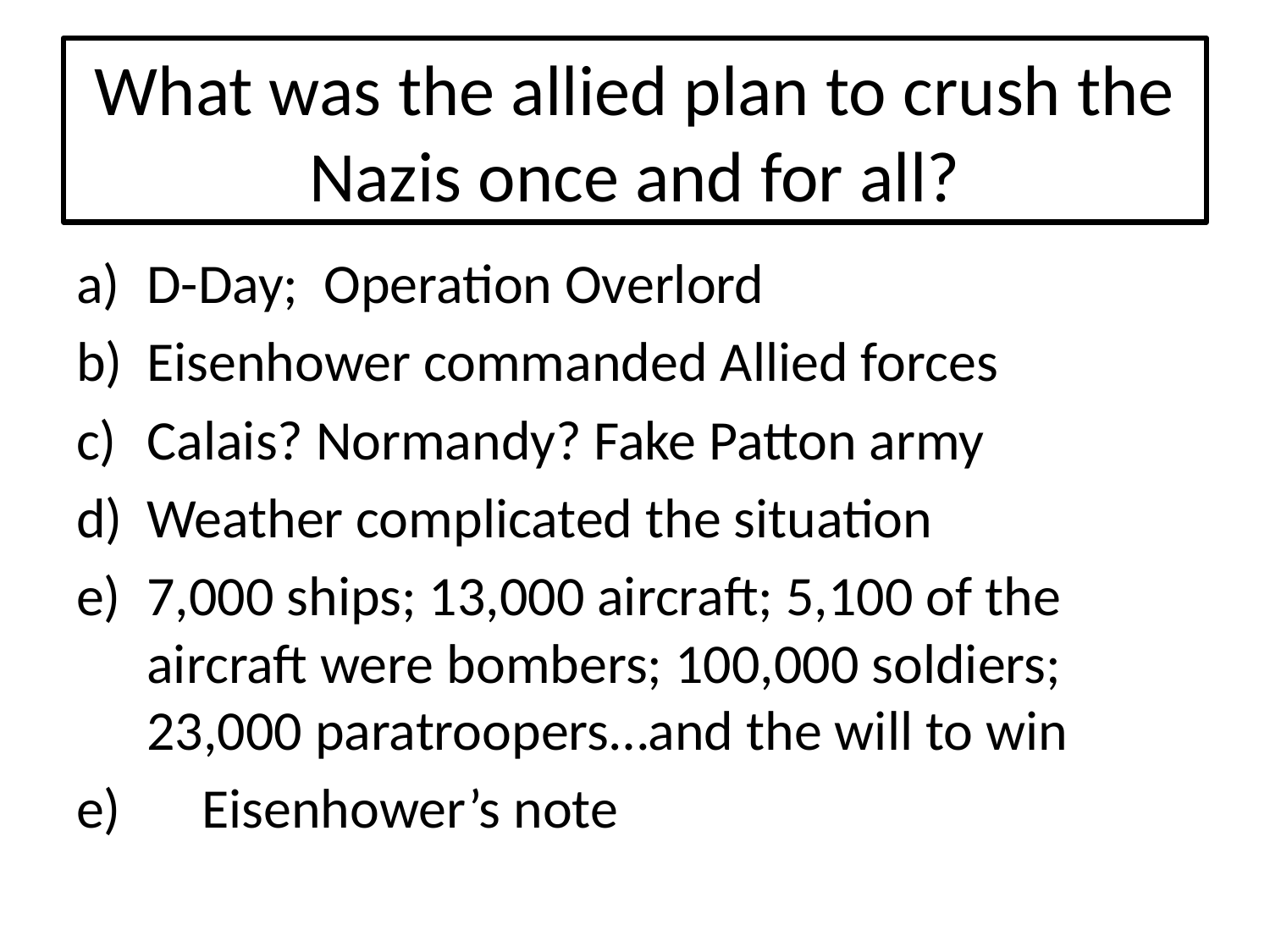

# What was the allied plan to crush the Nazis once and for all?
D-Day;  Operation Overlord
Eisenhower commanded Allied forces
Calais? Normandy? Fake Patton army
Weather complicated the situation
7,000 ships; 13,000 aircraft; 5,100 of the aircraft were bombers; 100,000 soldiers; 23,000 paratroopers…and the will to win
e)	Eisenhower’s note